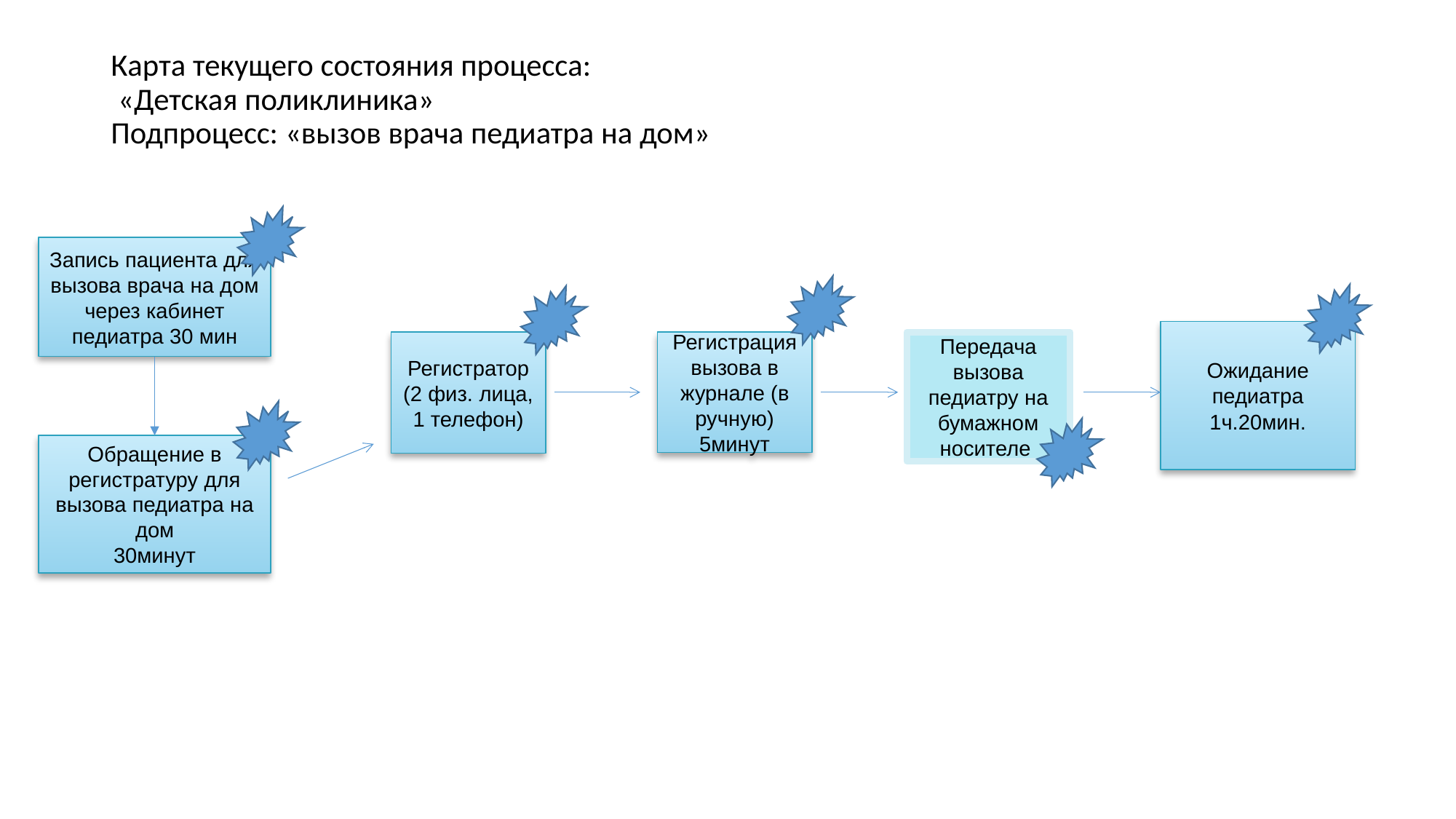

# Карта текущего состояния процесса: «Детская поликлиника» Подпроцесс: «вызов врача педиатра на дом»

Запись пациента для вызова врача на дом через кабинет педиатра 30 мин

Ожидание педиатра 1ч.20мин.
Регистратор (2 физ. лица, 1 телефон)
Регистрация вызова в журнале (в ручную) 5минут
Передача вызова педиатру на бумажном носителе

Обращение в регистратуру для вызова педиатра на дом
30минут